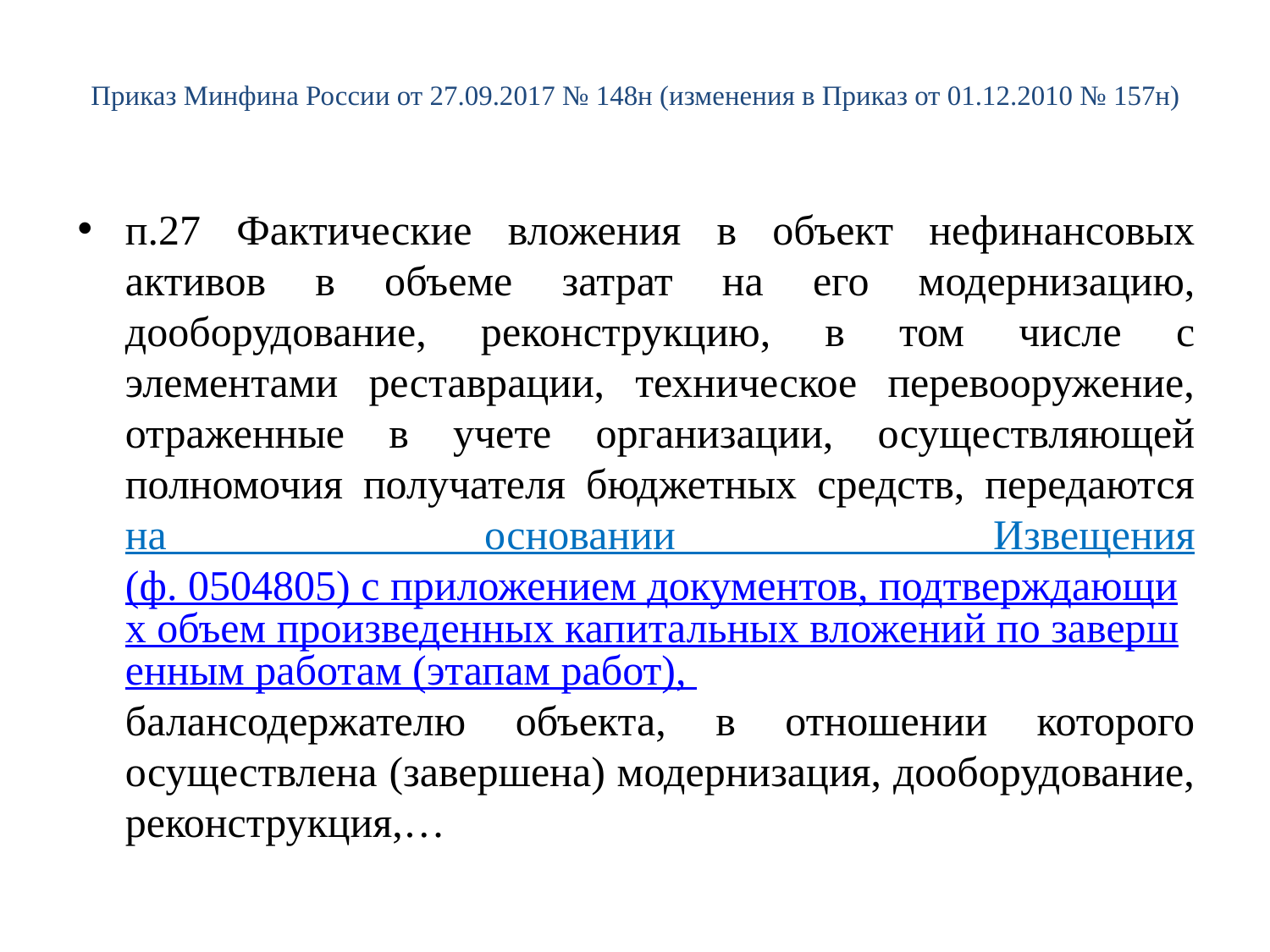

# Приказ Минфина России от 27.09.2017 № 148н (изменения в Приказ от 01.12.2010 № 157н)
п.27 Фактические вложения в объект нефинансовых активов в объеме затрат на его модернизацию, дооборудование, реконструкцию, в том числе с элементами реставрации, техническое перевооружение, отраженные в учете организации, осуществляющей полномочия получателя бюджетных средств, передаются на основании Извещения (ф. 0504805) с приложением документов, подтверждающих объем произведенных капитальных вложений по завершенным работам (этапам работ), балансодержателю объекта, в отношении которого осуществлена (завершена) модернизация, дооборудование, реконструкция,…